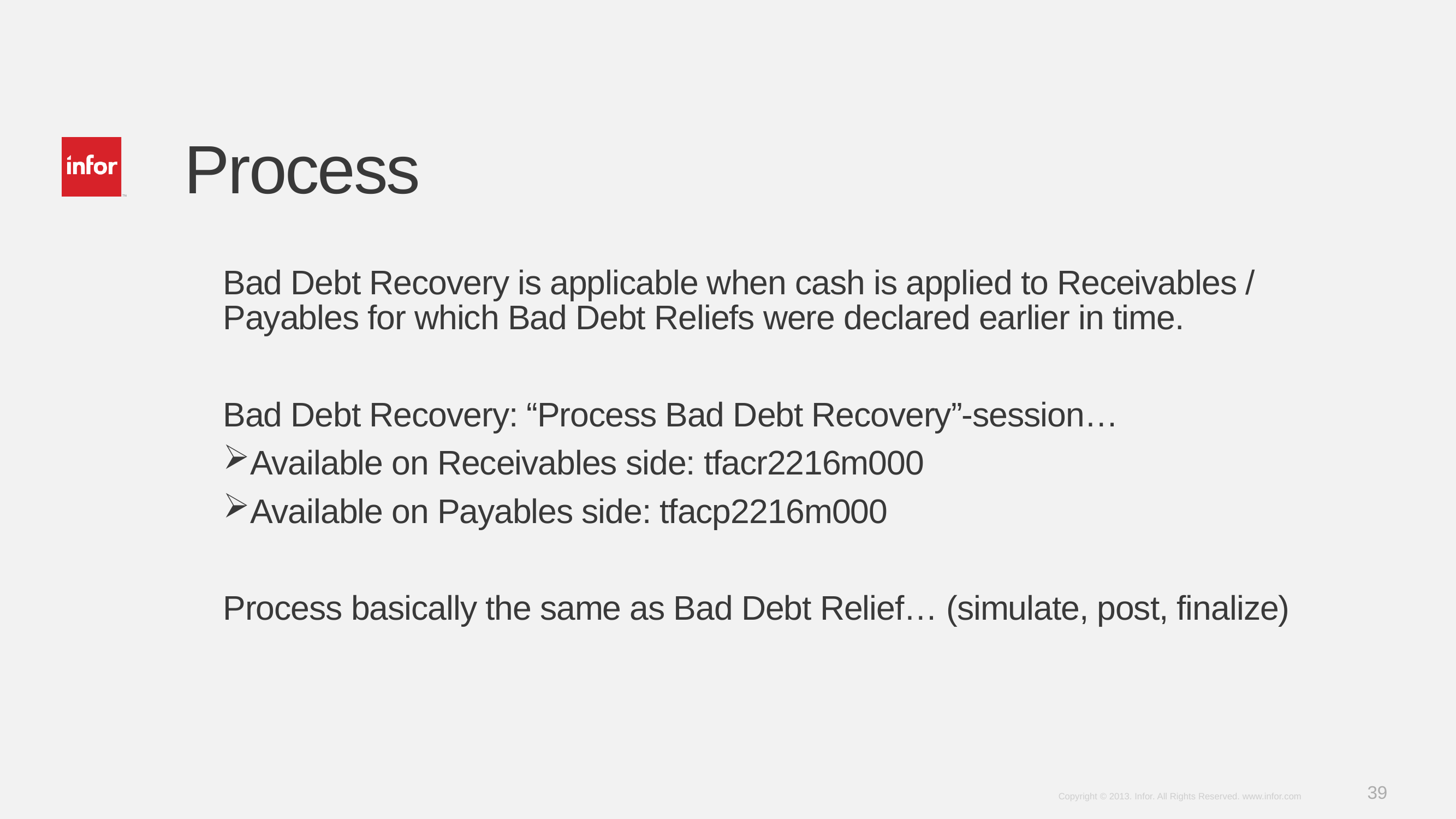

# Process

Bad Debt Recovery is applicable when cash is applied to Receivables / Payables for which Bad Debt Reliefs were declared earlier in time.

Bad Debt Recovery: “Process Bad Debt Recovery”-session…
Available on Receivables side: tfacr2216m000
Available on Payables side: tfacp2216m000

Process basically the same as Bad Debt Relief… (simulate, post, finalize)